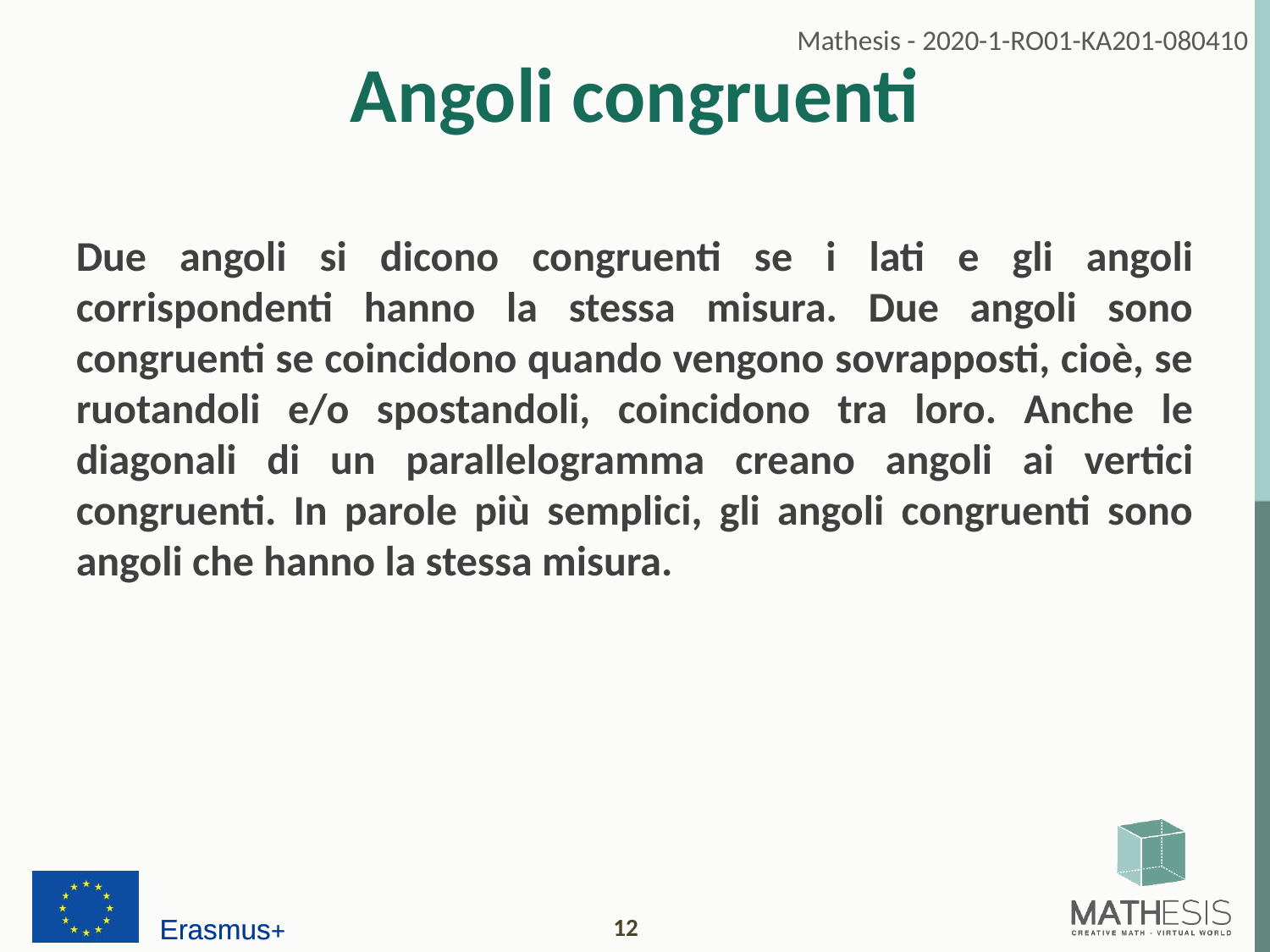

# Angoli congruenti
Due angoli si dicono congruenti se i lati e gli angoli corrispondenti hanno la stessa misura. Due angoli sono congruenti se coincidono quando vengono sovrapposti, cioè, se ruotandoli e/o spostandoli, coincidono tra loro. Anche le diagonali di un parallelogramma creano angoli ai vertici congruenti. In parole più semplici, gli angoli congruenti sono angoli che hanno la stessa misura.